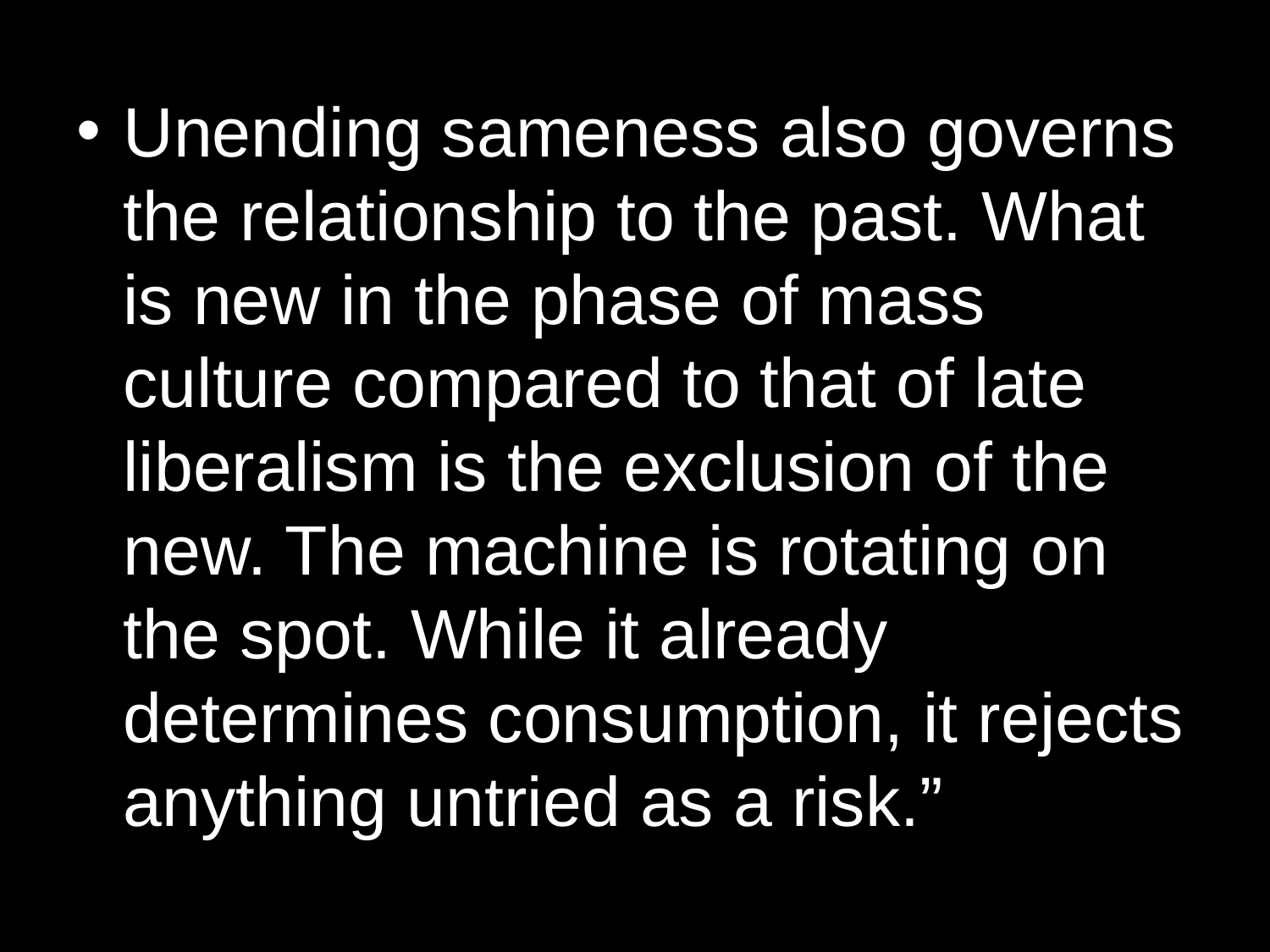

Unending sameness also governs the relationship to the past. What is new in the phase of mass culture compared to that of late liberalism is the exclusion of the new. The machine is rotating on the spot. While it already determines consumption, it rejects anything untried as a risk.”